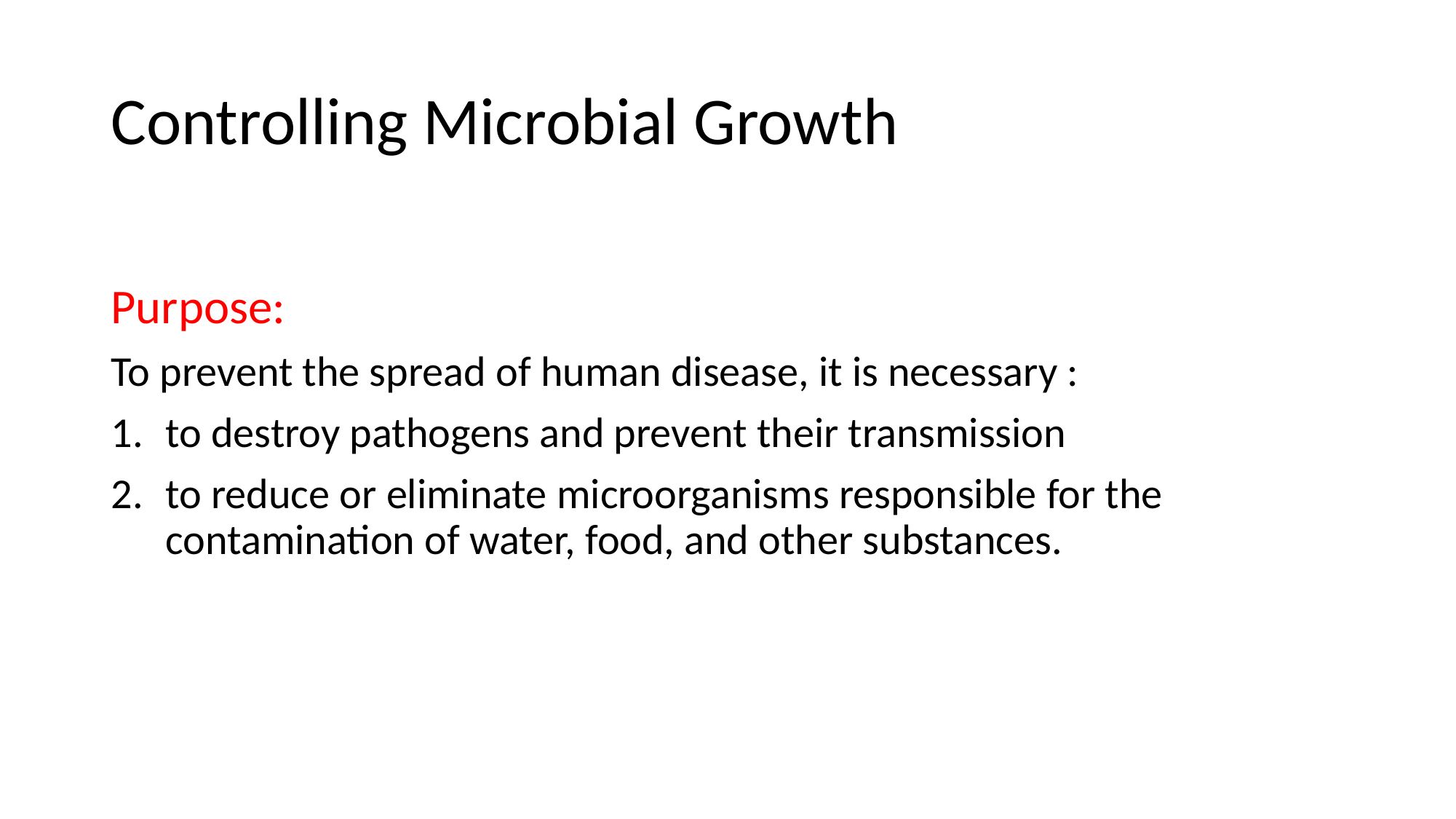

# Controlling Microbial Growth
Purpose:
To prevent the spread of human disease, it is necessary :
to destroy pathogens and prevent their transmission
to reduce or eliminate microorganisms responsible for the contamination of water, food, and other substances.